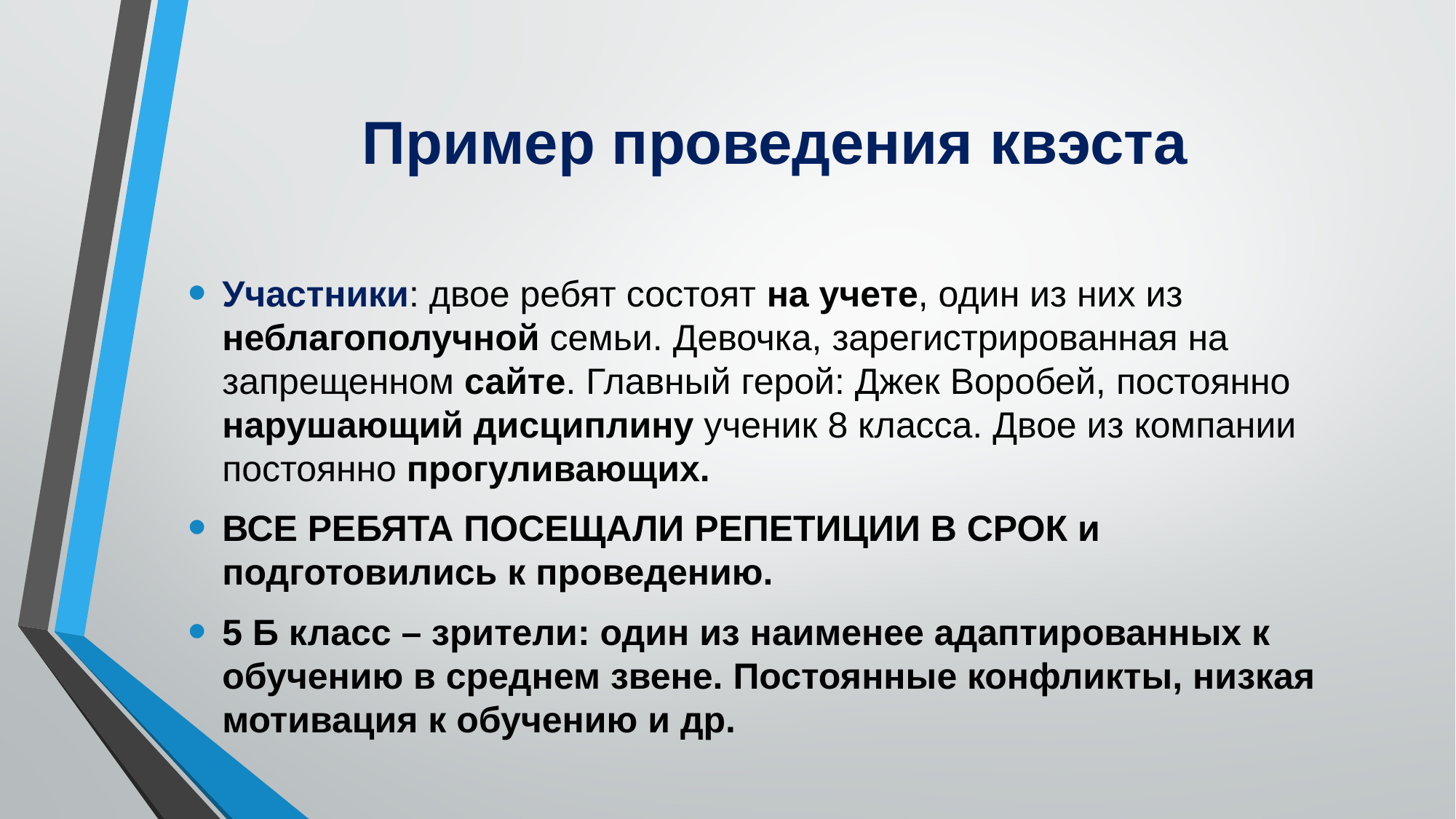

# Пример проведения квэста
Участники: двое ребят состоят на учете, один из них из неблагополучной семьи. Девочка, зарегистрированная на запрещенном сайте. Главный герой: Джек Воробей, постоянно нарушающий дисциплину ученик 8 класса. Двое из компании постоянно прогуливающих.
ВСЕ РЕБЯТА ПОСЕЩАЛИ РЕПЕТИЦИИ В СРОК и подготовились к проведению.
5 Б класс – зрители: один из наименее адаптированных к обучению в среднем звене. Постоянные конфликты, низкая мотивация к обучению и др.